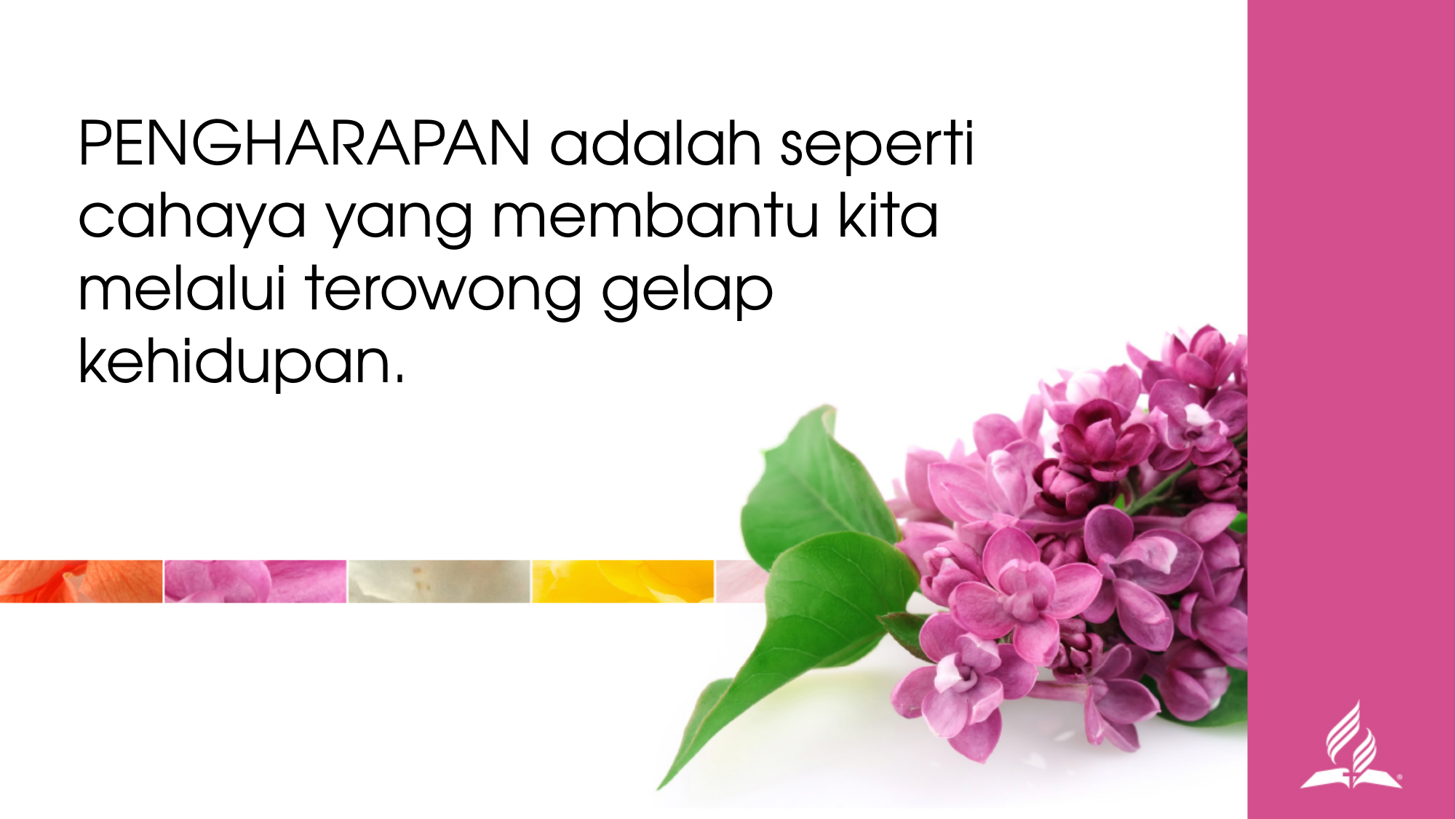

PENGHARAPAN adalah seperti cahaya yang membantu kita melalui terowong gelap kehidupan.